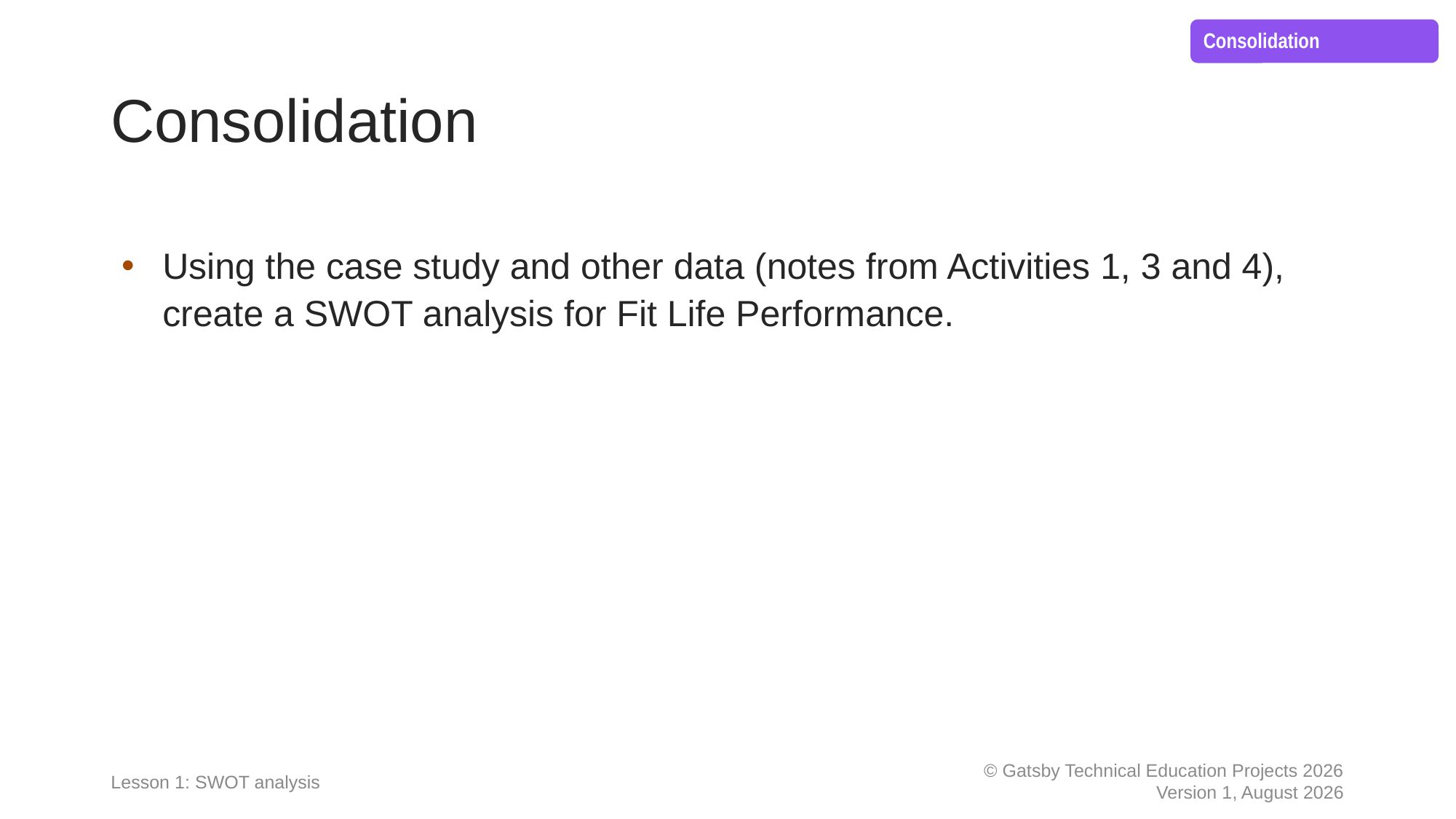

# Consolidation
Using the case study and other data (notes from Activities 1, 3 and 4), create a SWOT analysis for Fit Life Performance.
Lesson 1: SWOT analysis